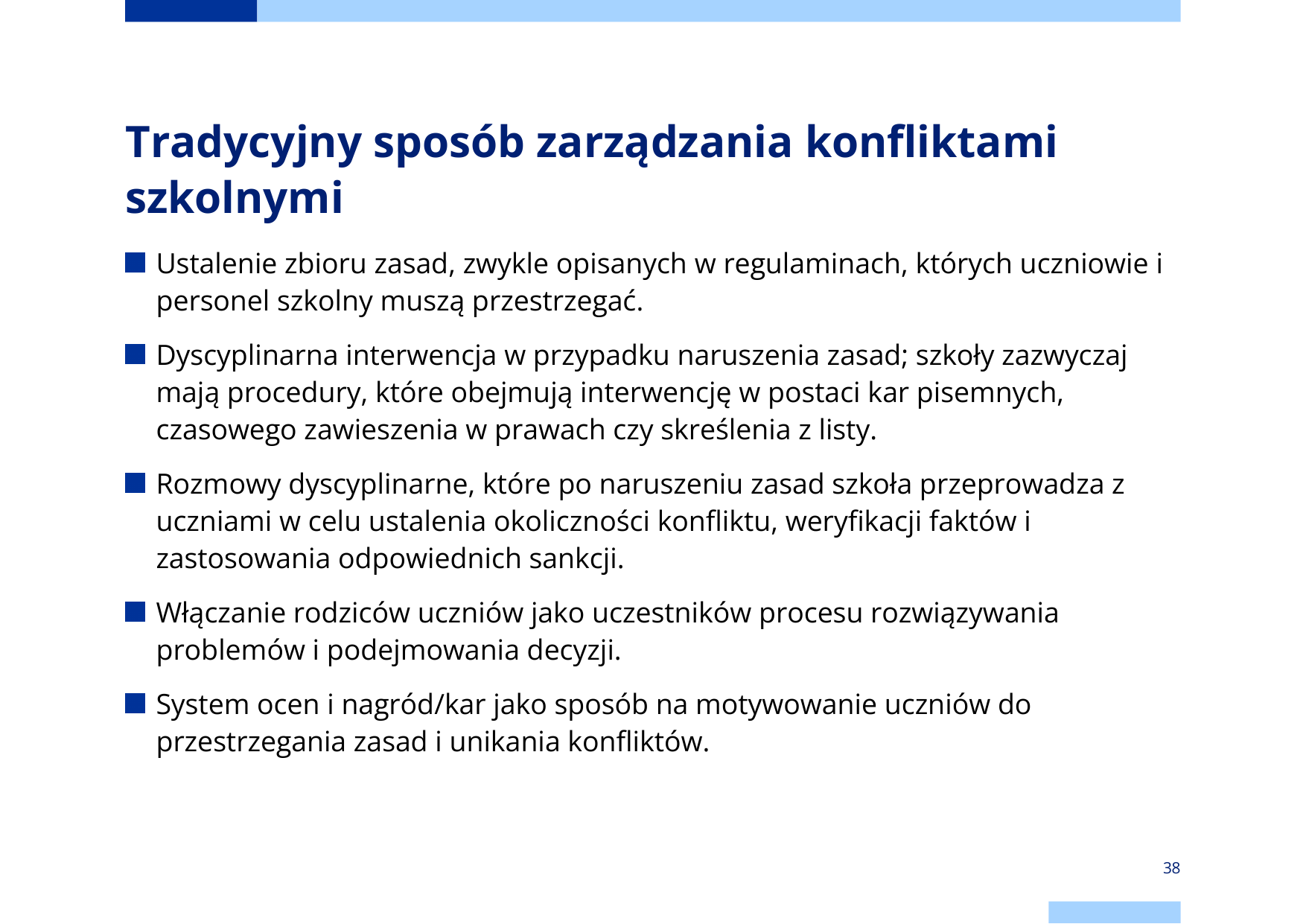

# Tradycyjny sposób zarządzania konfliktami szkolnymi
Ustalenie zbioru zasad, zwykle opisanych w regulaminach, których uczniowie i personel szkolny muszą przestrzegać.
Dyscyplinarna interwencja w przypadku naruszenia zasad; szkoły zazwyczaj mają procedury, które obejmują interwencję w postaci kar pisemnych, czasowego zawieszenia w prawach czy skreślenia z listy.
Rozmowy dyscyplinarne, które po naruszeniu zasad szkoła przeprowadza z uczniami w celu ustalenia okoliczności konfliktu, weryfikacji faktów i zastosowania odpowiednich sankcji.
Włączanie rodziców uczniów jako uczestników procesu rozwiązywania problemów i podejmowania decyzji.
System ocen i nagród/kar jako sposób na motywowanie uczniów do przestrzegania zasad i unikania konfliktów.
38